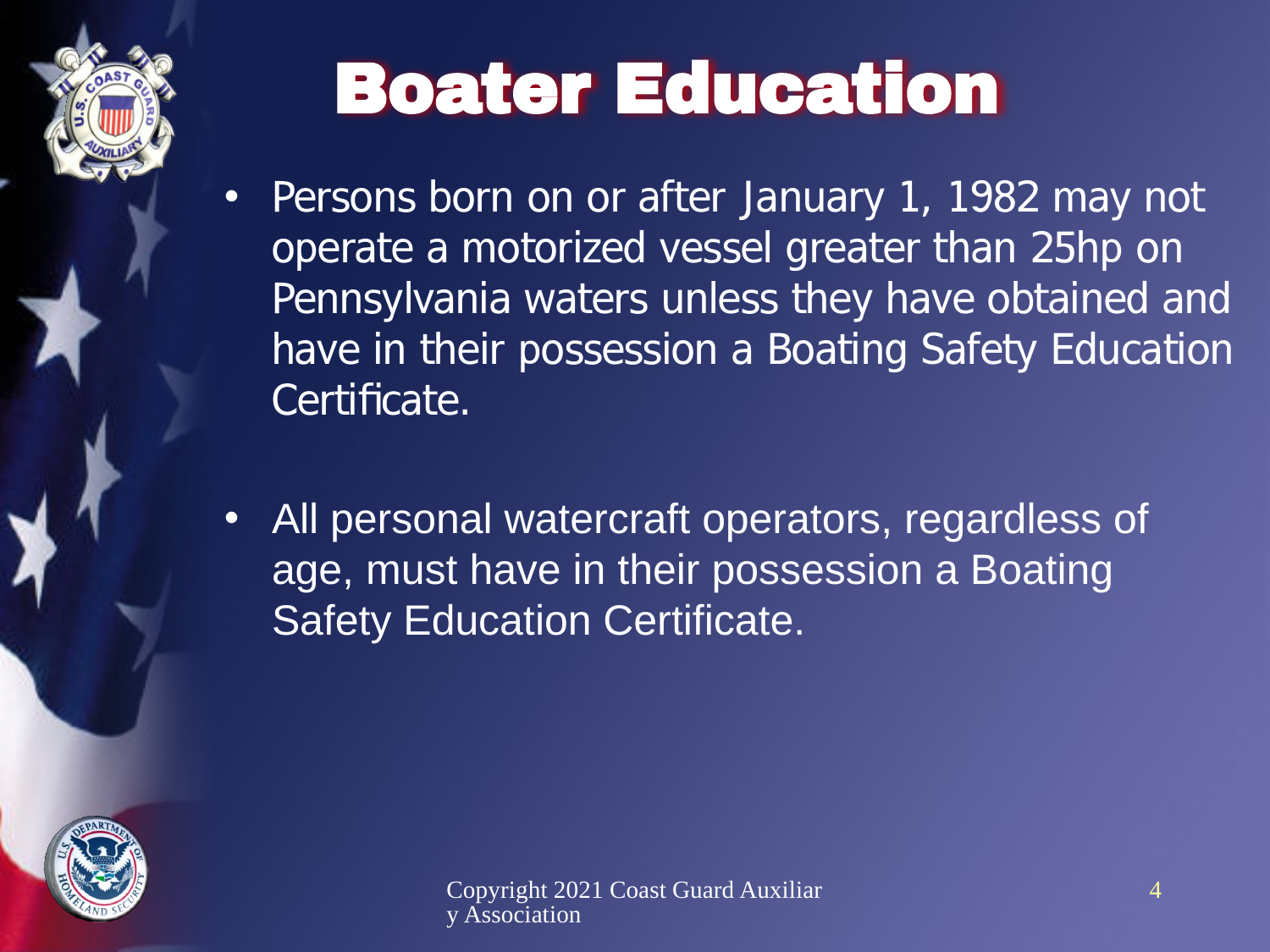

# Boater Education
Persons born on or after January 1, 1982 may not operate a motorized vessel greater than 25hp on Pennsylvania waters unless they have obtained and have in their possession a Boating Safety Education Certificate.

All personal watercraft operators, regardless of age, must have in their possession a Boating Safety Education Certificate.
Copyright 2021 Coast Guard Auxiliary Association
4